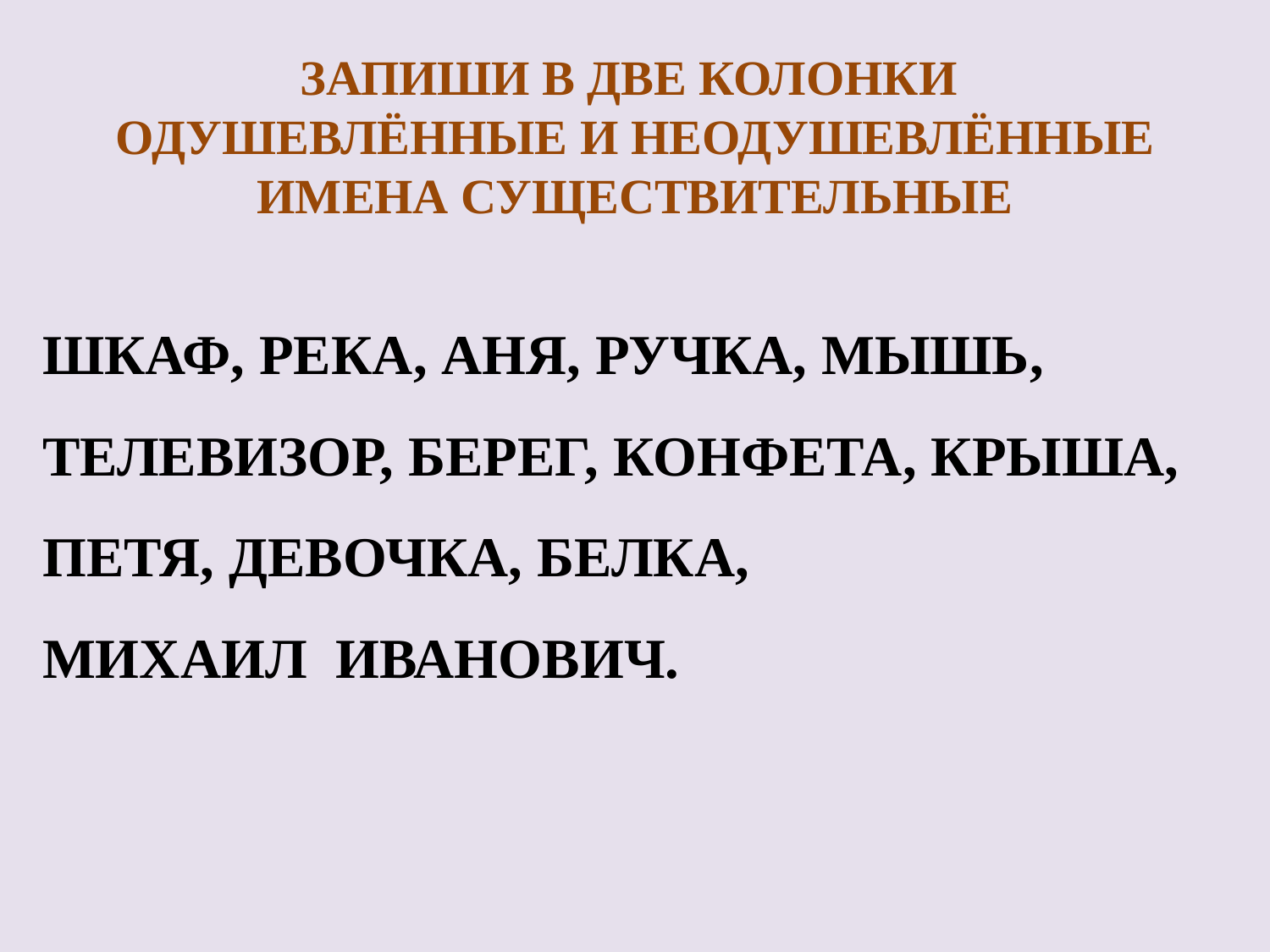

# Запиши в две колонки одушевлённые и неодушевлённые имена существительные
Шкаф, река, аня, ручка, мышь, телевизор, БЕРЕГ, КОНФЕТА, КРЫША, ПЕТЯ, ДЕВОЧКА, БЕЛКА,
Михаил  иванович.